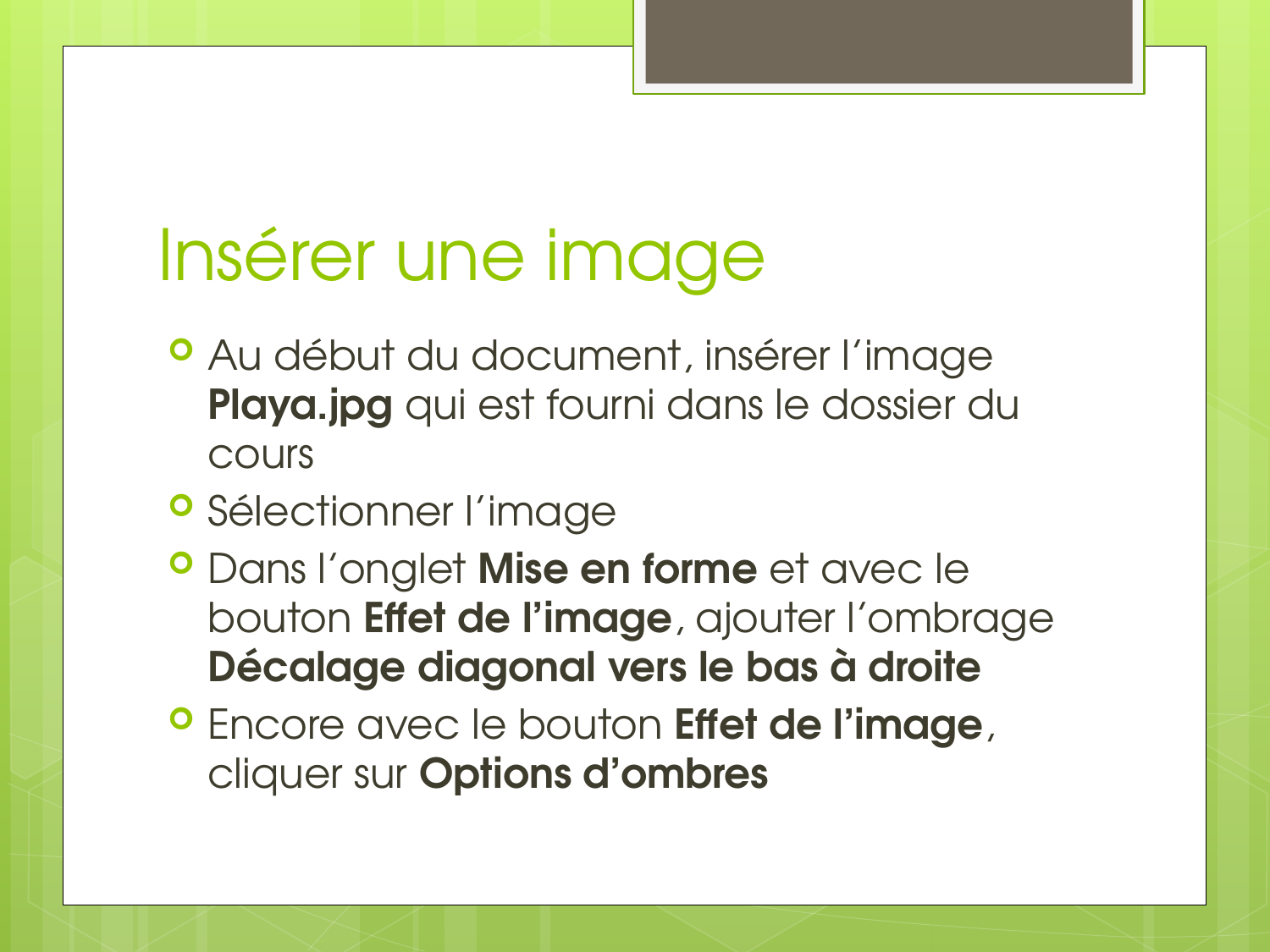

# Insérer une image
Au début du document, insérer l’image Playa.jpg qui est fourni dans le dossier du cours
Sélectionner l’image
Dans l’onglet Mise en forme et avec le bouton Effet de l’image, ajouter l’ombrage Décalage diagonal vers le bas à droite
Encore avec le bouton Effet de l’image, cliquer sur Options d’ombres